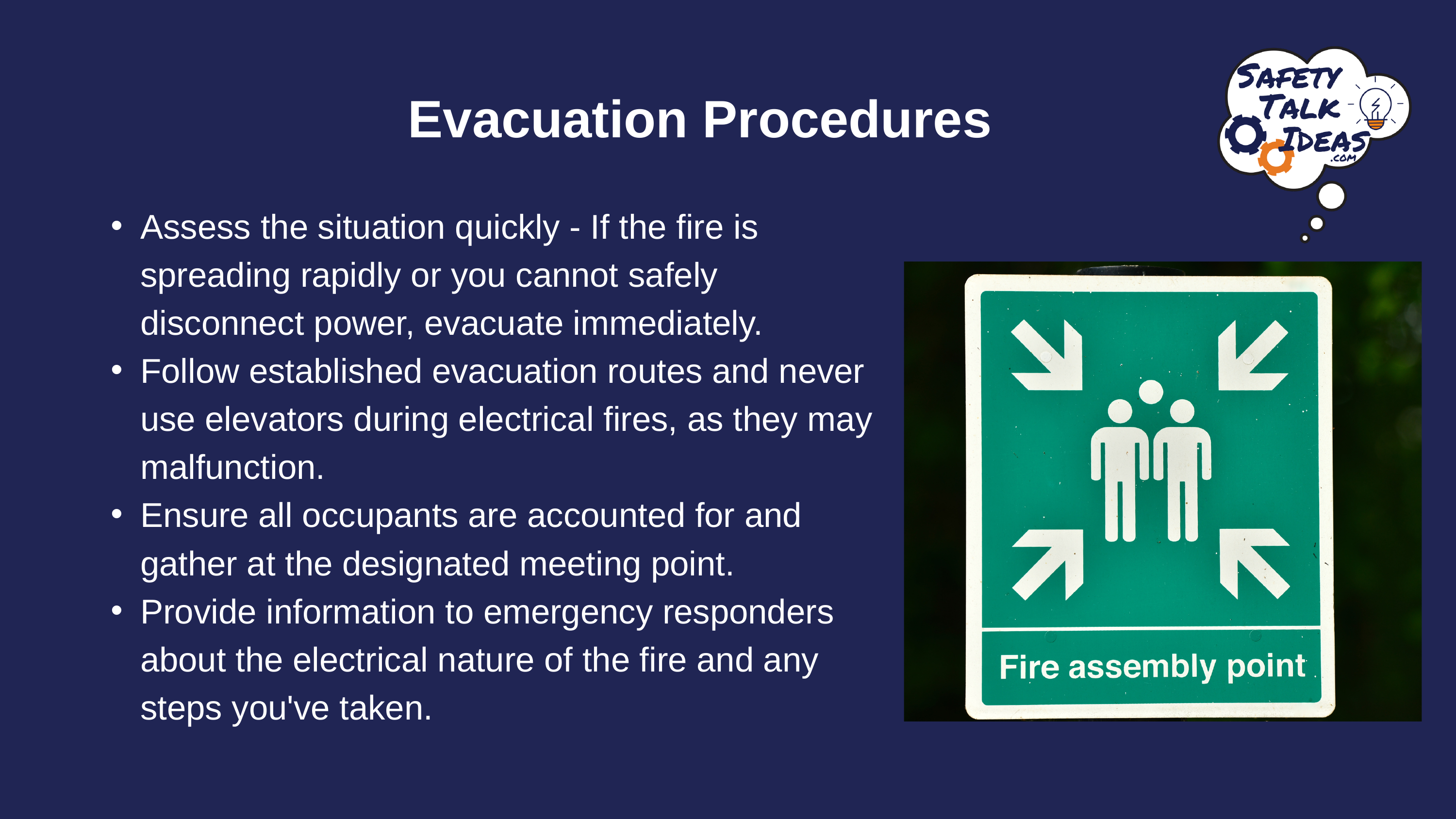

Evacuation Procedures
Assess the situation quickly - If the fire is spreading rapidly or you cannot safely disconnect power, evacuate immediately.
Follow established evacuation routes and never use elevators during electrical fires, as they may malfunction.
Ensure all occupants are accounted for and gather at the designated meeting point.
Provide information to emergency responders about the electrical nature of the fire and any steps you've taken.